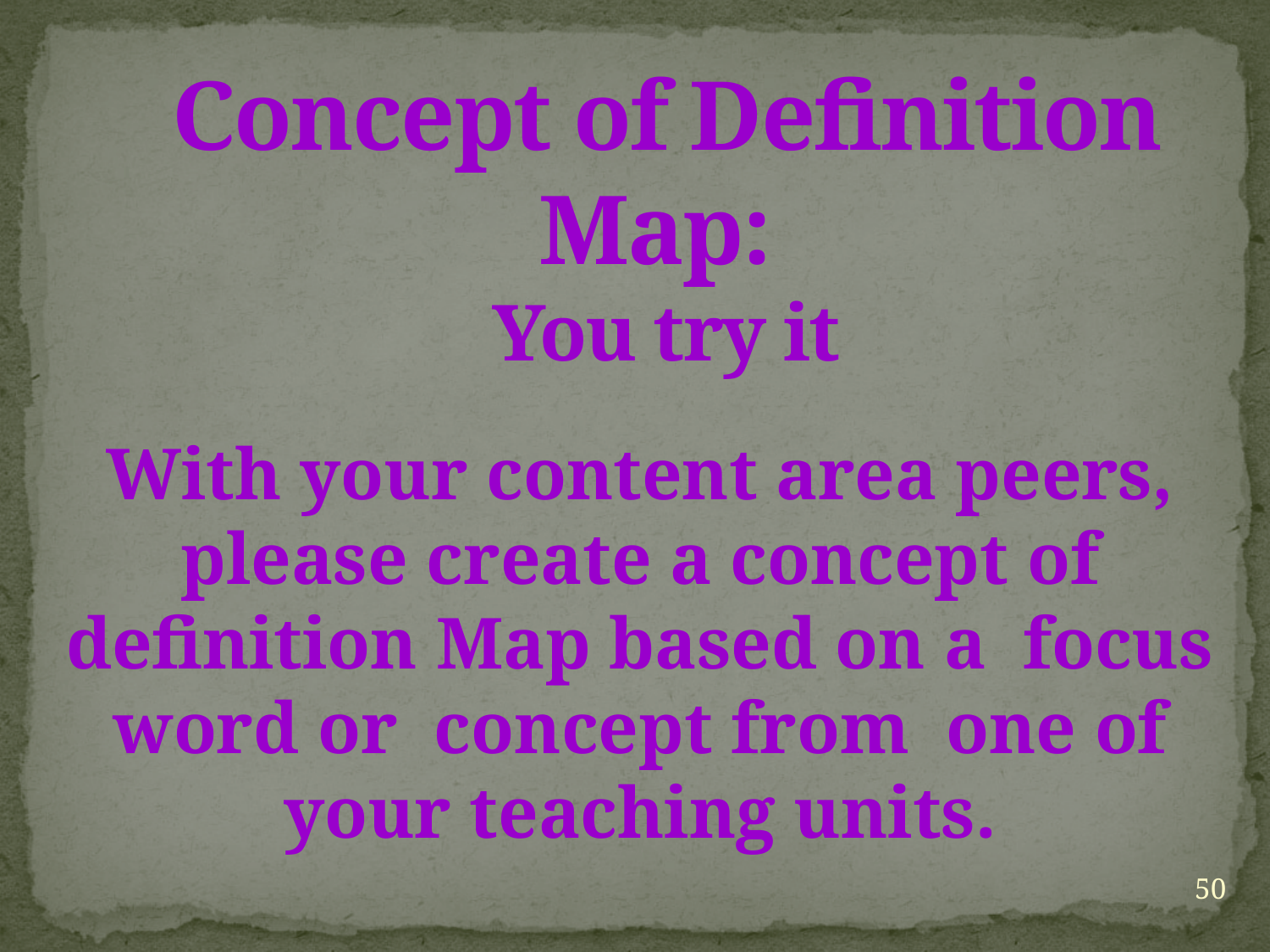

# Concept of Definition Map: You try it
With your content area peers, please create a concept of definition Map based on a  focus word or  concept from  one of your teaching units.
50